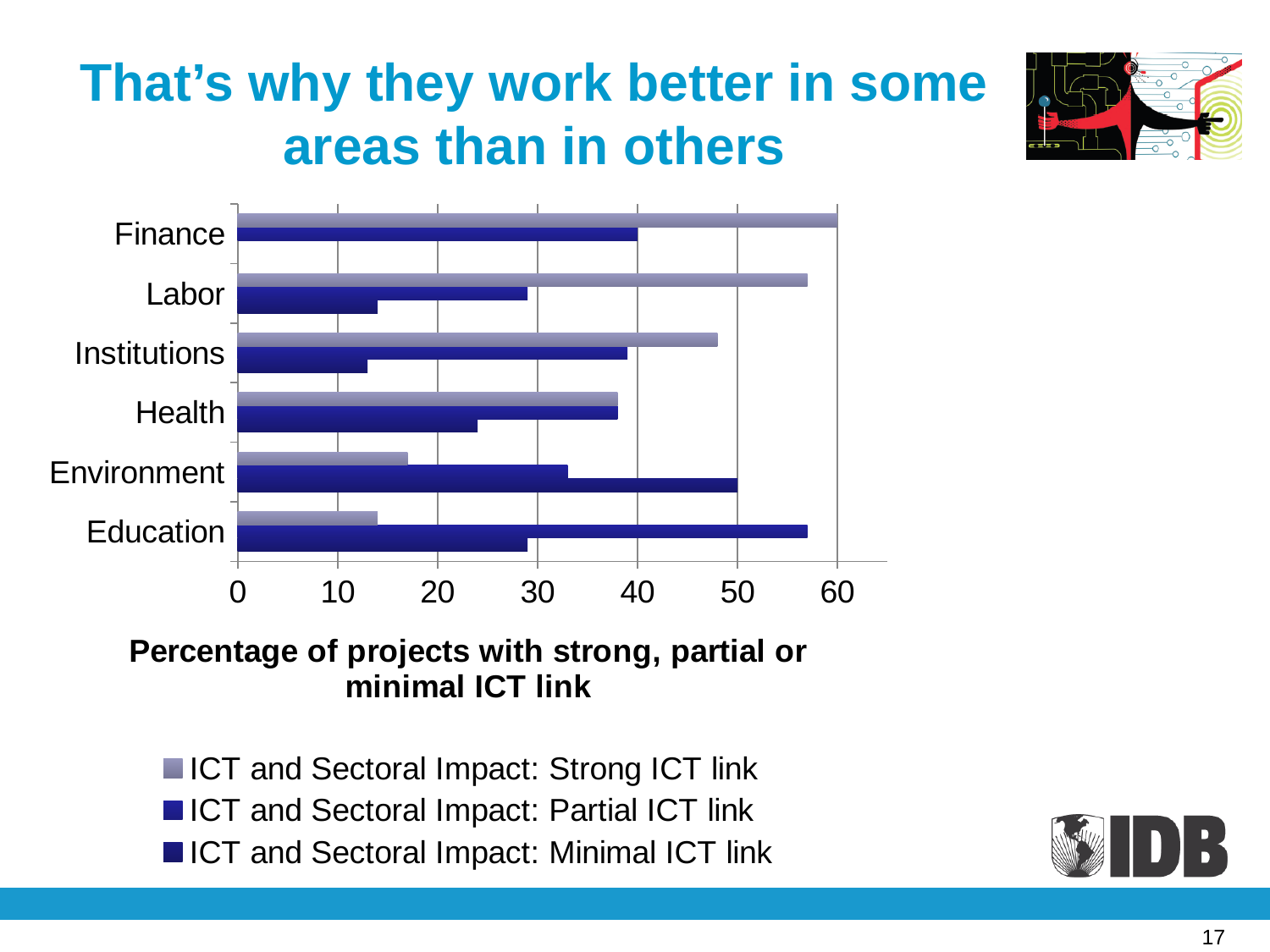

That’s why they work better in some areas than in others

### Chart

| Category | ICT and Sectoral Impact: Minimal ICT link | ICT and Sectoral Impact: Partial ICT link | ICT and Sectoral Impact: Strong ICT link |
|---|---|---|---|
| Education | 29.0 | 57.0 | 14.0 |
| Environment | 50.0 | 33.0 | 17.0 |
| Health | 24.0 | 38.0 | 38.0 |
| Institutions | 13.0 | 39.0 | 48.0 |
| Labor | 14.0 | 29.0 | 57.0 |
| Finance | 0.0 | 40.0 | 60.0 |
17